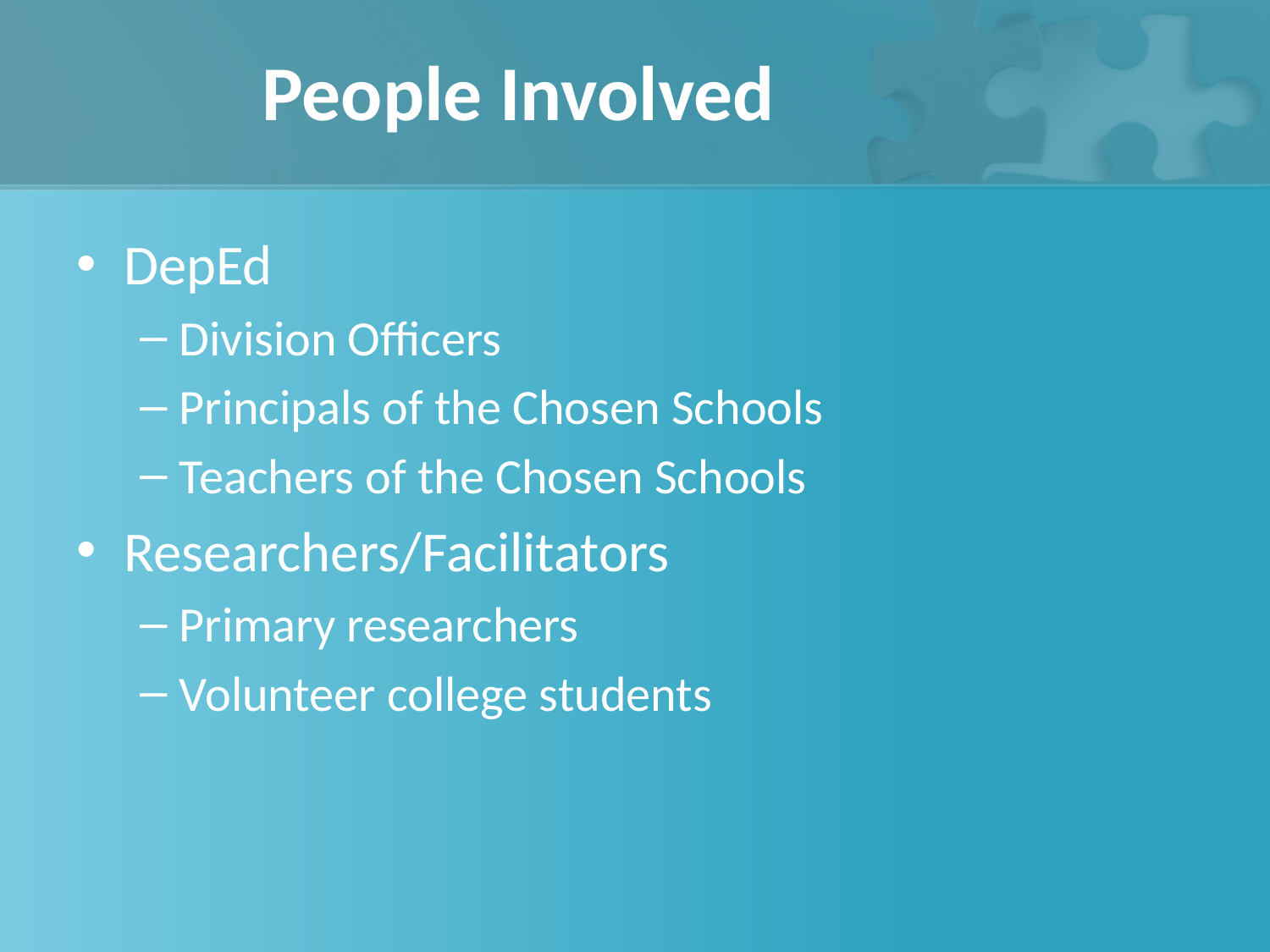

# People Involved
DepEd
Division Officers
Principals of the Chosen Schools
Teachers of the Chosen Schools
Researchers/Facilitators
Primary researchers
Volunteer college students